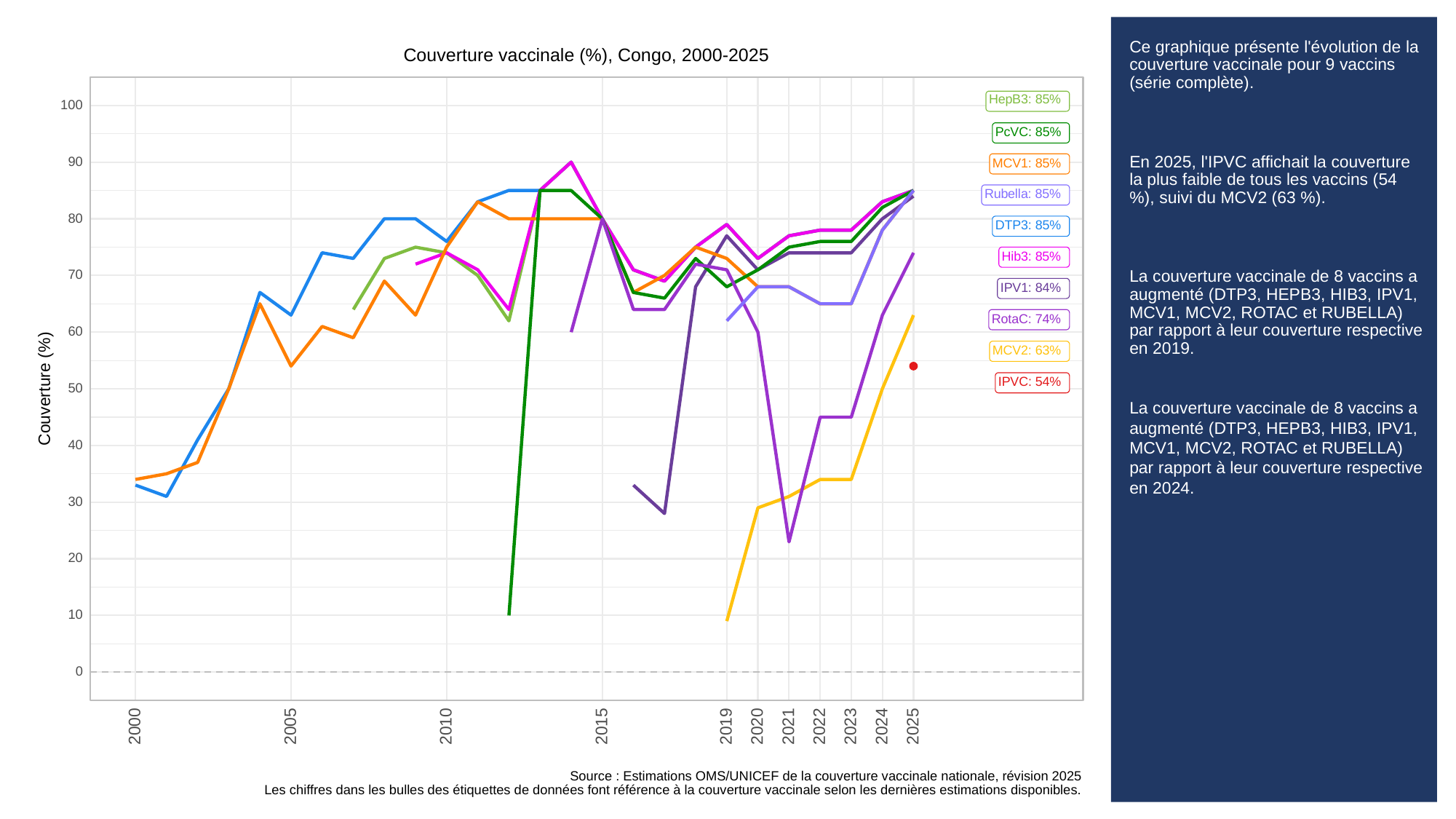

# Ce graphique présente l'évolution de la couverture vaccinale pour 9 vaccins (série complète).

En 2025, l'IPVC affichait la couverture la plus faible de tous les vaccins (54 %), suivi du MCV2 (63 %).

La couverture vaccinale de 8 vaccins a augmenté (DTP3, HEPB3, HIB3, IPV1, MCV1, MCV2, ROTAC et RUBELLA) par rapport à leur couverture respective en 2019.

La couverture vaccinale de 8 vaccins a augmenté (DTP3, HEPB3, HIB3, IPV1, MCV1, MCV2, ROTAC et RUBELLA) par rapport à leur couverture respective en 2024.

Couverture vaccinale (%), Congo, 2000-2025

HepB3: 85%
100

PcVC: 85%

90
MCV1: 85%

Rubella: 85%

80

DTP3: 85%

Hib3: 85%

70

IPV1: 84%

RotaC: 74%

60

MCV2: 63%

IPVC: 54%
Couverture (%)
50

40

30

20

10

0

2023
2000
2005
2010
2015
2019
2020
2021
2022
2024
2025
Source : Estimations OMS/UNICEF de la couverture vaccinale nationale, révision 2025
Les chiffres dans les bulles des étiquettes de données font référence à la couverture vaccinale selon les dernières estimations disponibles.